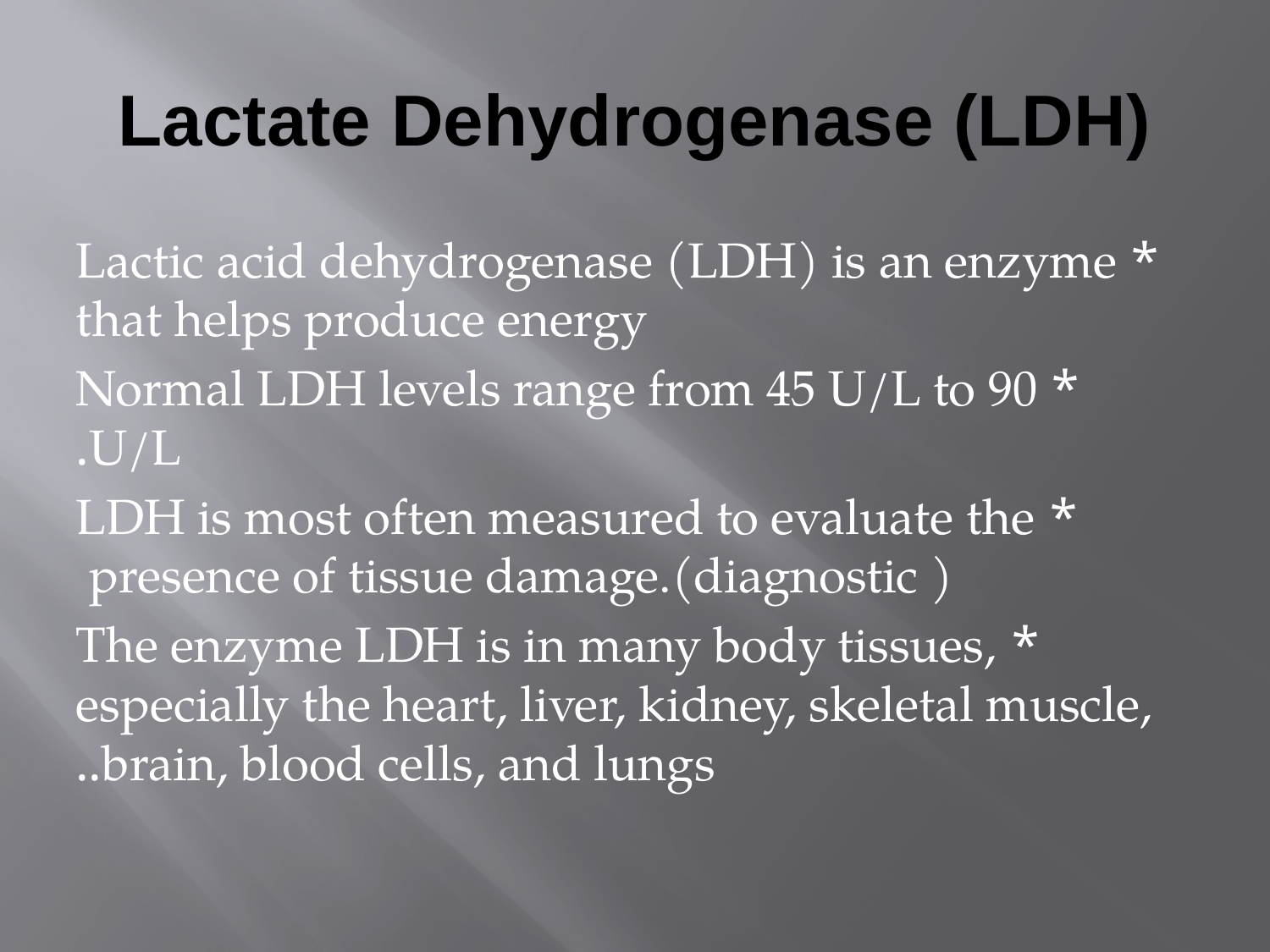

# Lactate Dehydrogenase (LDH)
* Lactic acid dehydrogenase (LDH) is an enzyme that helps produce energy
 * Normal LDH levels range from 45 U/L to 90 U/L.
* LDH is most often measured to evaluate the presence of tissue damage.(diagnostic )
* The enzyme LDH is in many body tissues, especially the heart, liver, kidney, skeletal muscle, brain, blood cells, and lungs..